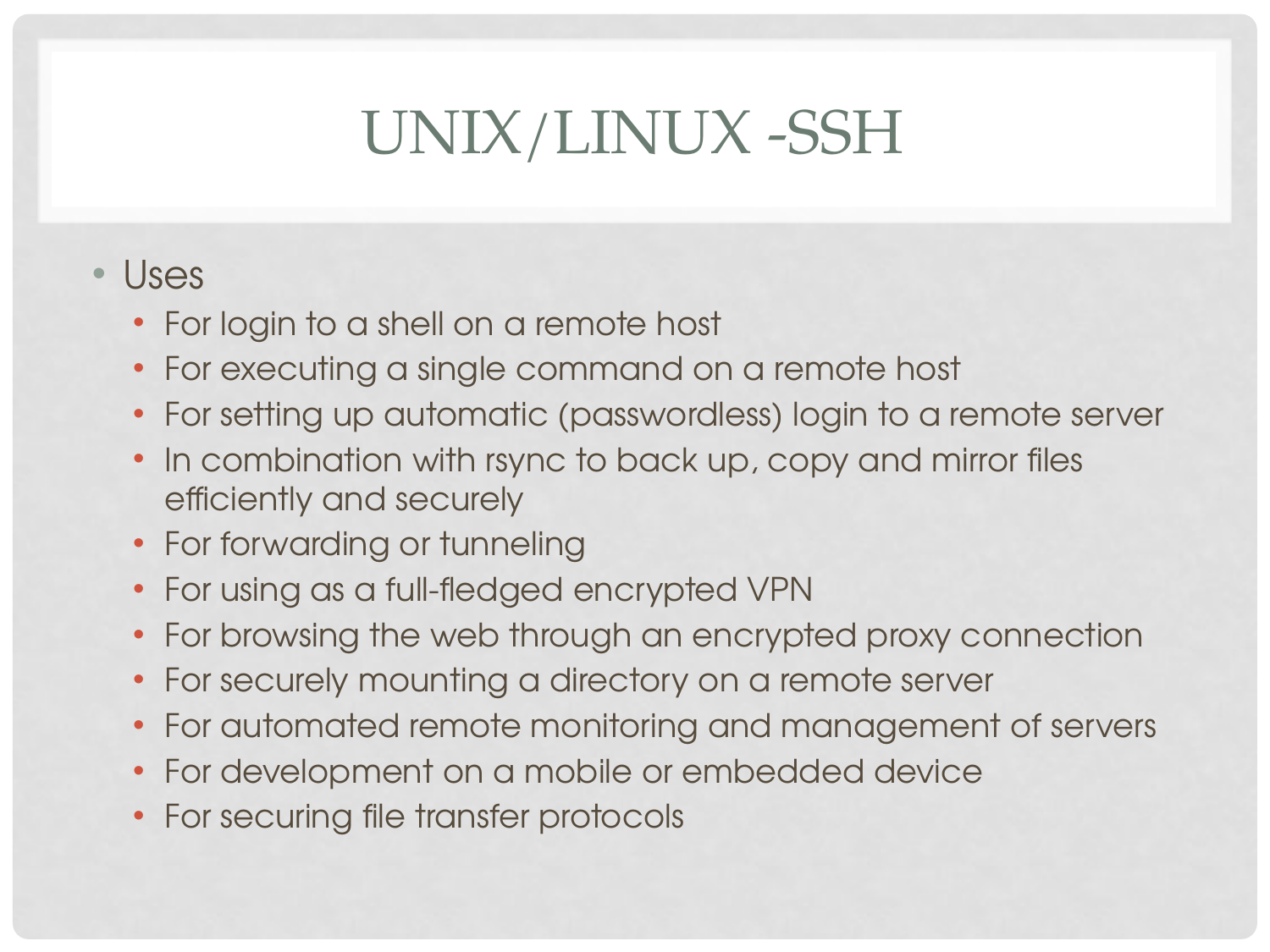

# Unix/linux -ssh
Uses
For login to a shell on a remote host
For executing a single command on a remote host
For setting up automatic (passwordless) login to a remote server
In combination with rsync to back up, copy and mirror files efficiently and securely
For forwarding or tunneling
For using as a full-fledged encrypted VPN
For browsing the web through an encrypted proxy connection
For securely mounting a directory on a remote server
For automated remote monitoring and management of servers
For development on a mobile or embedded device
For securing file transfer protocols